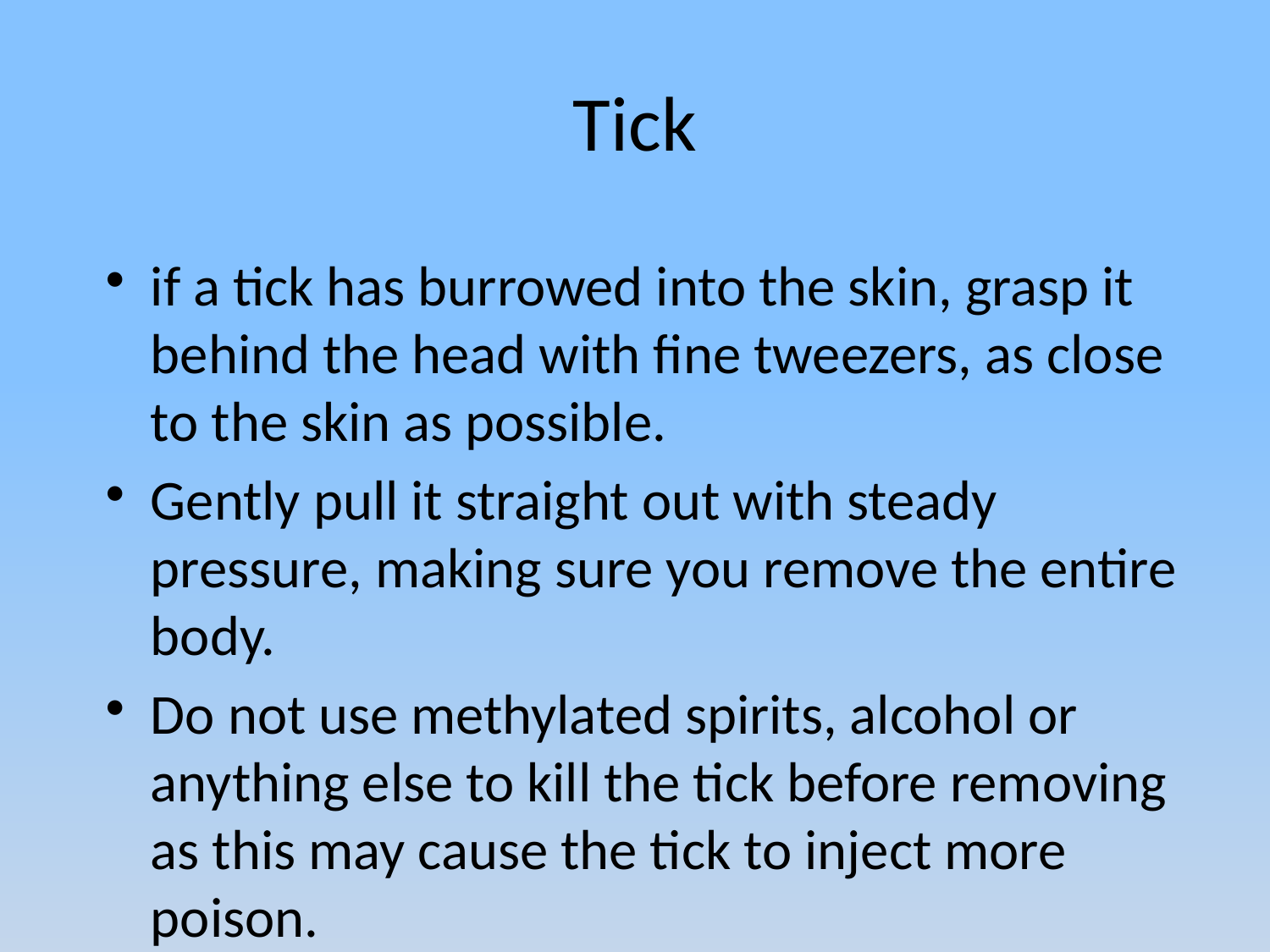

# Tick
if a tick has burrowed into the skin, grasp it behind the head with fine tweezers, as close to the skin as possible.
Gently pull it straight out with steady pressure, making sure you remove the entire body.
Do not use methylated spirits, alcohol or anything else to kill the tick before removing as this may cause the tick to inject more poison.